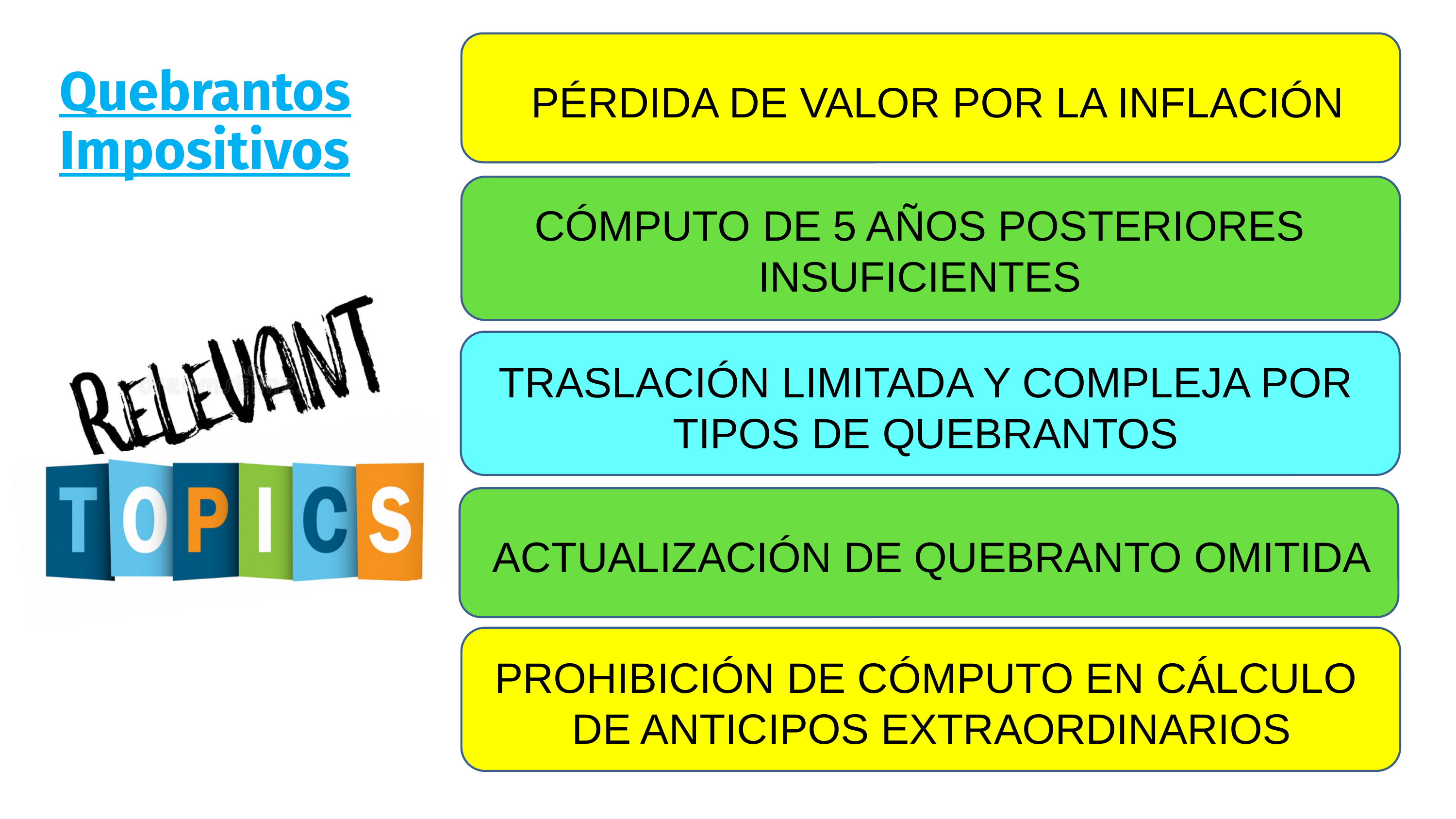

Quebrantos Impositivos
PÉRDIDA DE VALOR POR LA INFLACIÓN

CÓMPUTO DE 5 AÑOS POSTERIORES INSUFICIENTES

TRASLACIÓN LIMITADA Y COMPLEJA POR TIPOS DE QUEBRANTOS

ACTUALIZACIÓN DE QUEBRANTO OMITIDA

PROHIBICIÓN DE CÓMPUTO EN CÁLCULO
DE ANTICIPOS EXTRAORDINARIOS